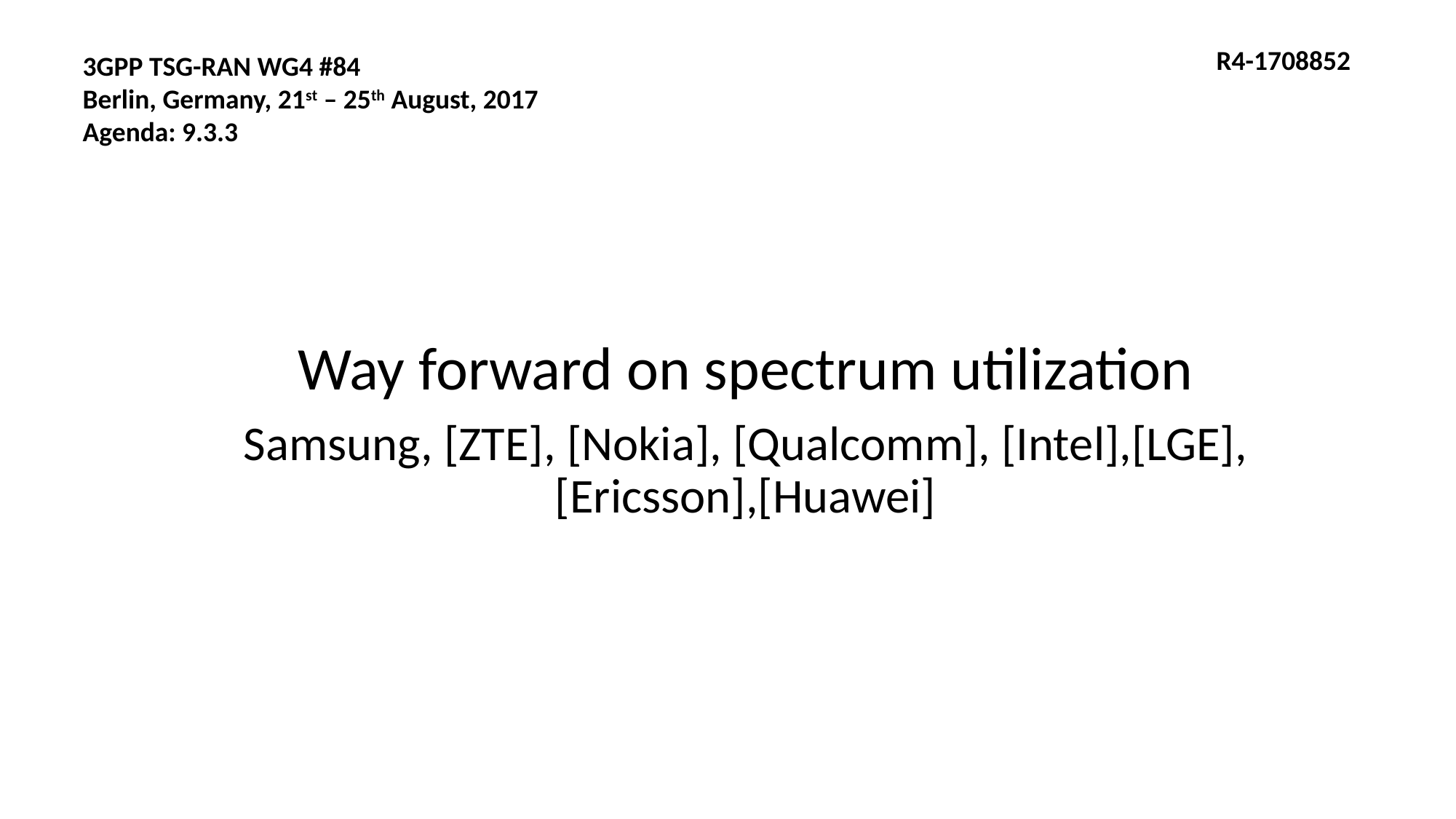

R4-1708852
3GPP TSG-RAN WG4 #84
Berlin, Germany, 21st – 25th August, 2017
Agenda: 9.3.3
Way forward on spectrum utilization
Samsung, [ZTE], [Nokia], [Qualcomm], [Intel],[LGE],[Ericsson],[Huawei]